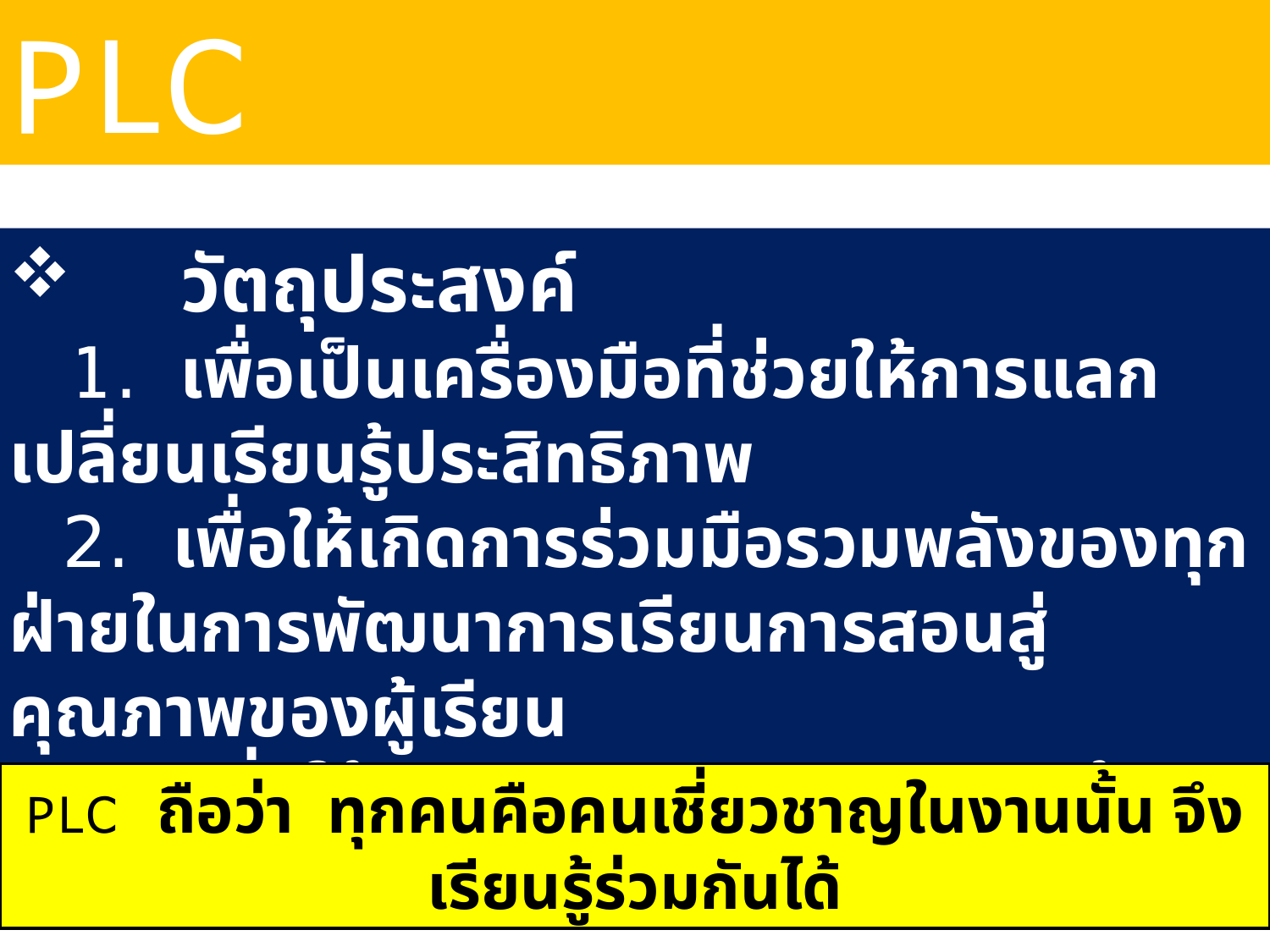

PLC
     วัตถุประสงค์
   1.  เพื่อเป็นเครื่องมือที่ช่วยให้การแลกเปลี่ยนเรียนรู้ประสิทธิภาพ
   2.  เพื่อให้เกิดการร่วมมือรวมพลังของทุกฝ่ายในการพัฒนาการเรียนการสอนสู่คุณภาพของผู้เรียน
    3.  เพื่อให้เกิดการพัฒนาวิชาชีพครูด้วยการพัฒนาผู้เรียน
PLC  ถือว่า  ทุกคนคือคนเชี่ยวชาญในงานนั้น จึงเรียนรู้ร่วมกันได้